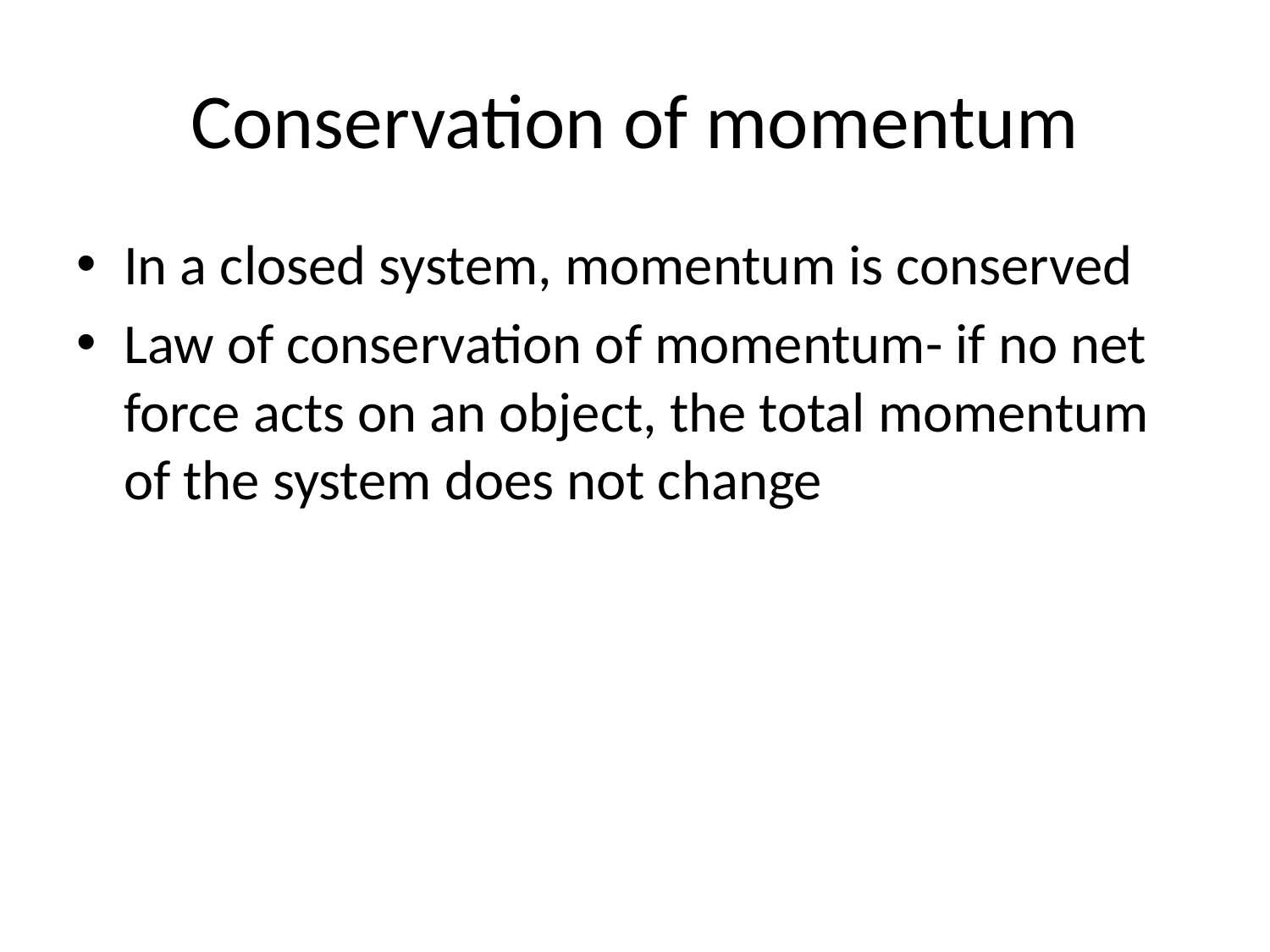

# Conservation of momentum
In a closed system, momentum is conserved
Law of conservation of momentum- if no net force acts on an object, the total momentum of the system does not change